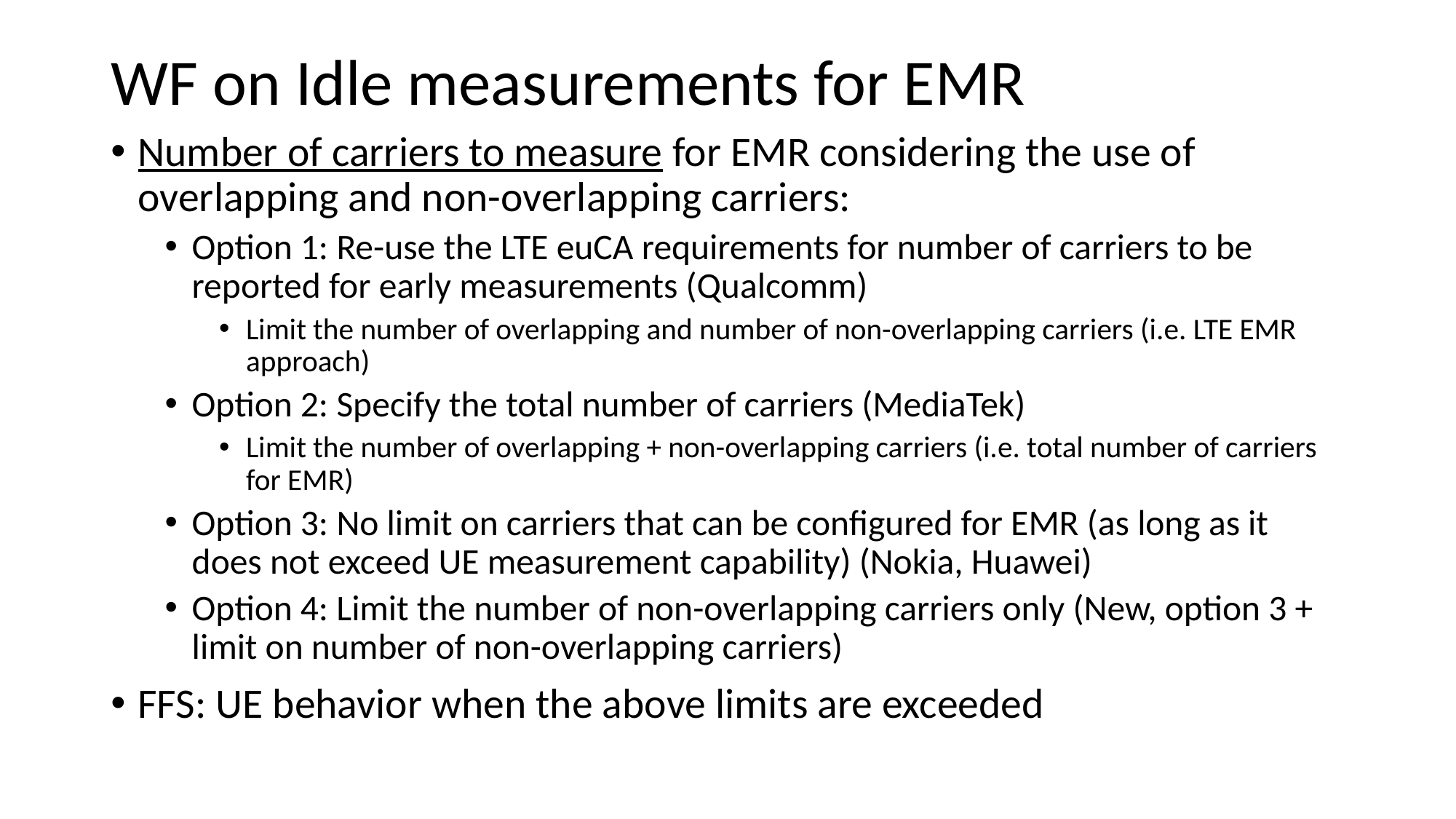

# WF on Idle measurements for EMR
Number of carriers to measure for EMR considering the use of overlapping and non-overlapping carriers:
Option 1: Re-use the LTE euCA requirements for number of carriers to be reported for early measurements (Qualcomm)
Limit the number of overlapping and number of non-overlapping carriers (i.e. LTE EMR approach)
Option 2: Specify the total number of carriers (MediaTek)
Limit the number of overlapping + non-overlapping carriers (i.e. total number of carriers for EMR)
Option 3: No limit on carriers that can be configured for EMR (as long as it does not exceed UE measurement capability) (Nokia, Huawei)
Option 4: Limit the number of non-overlapping carriers only (New, option 3 + limit on number of non-overlapping carriers)
FFS: UE behavior when the above limits are exceeded